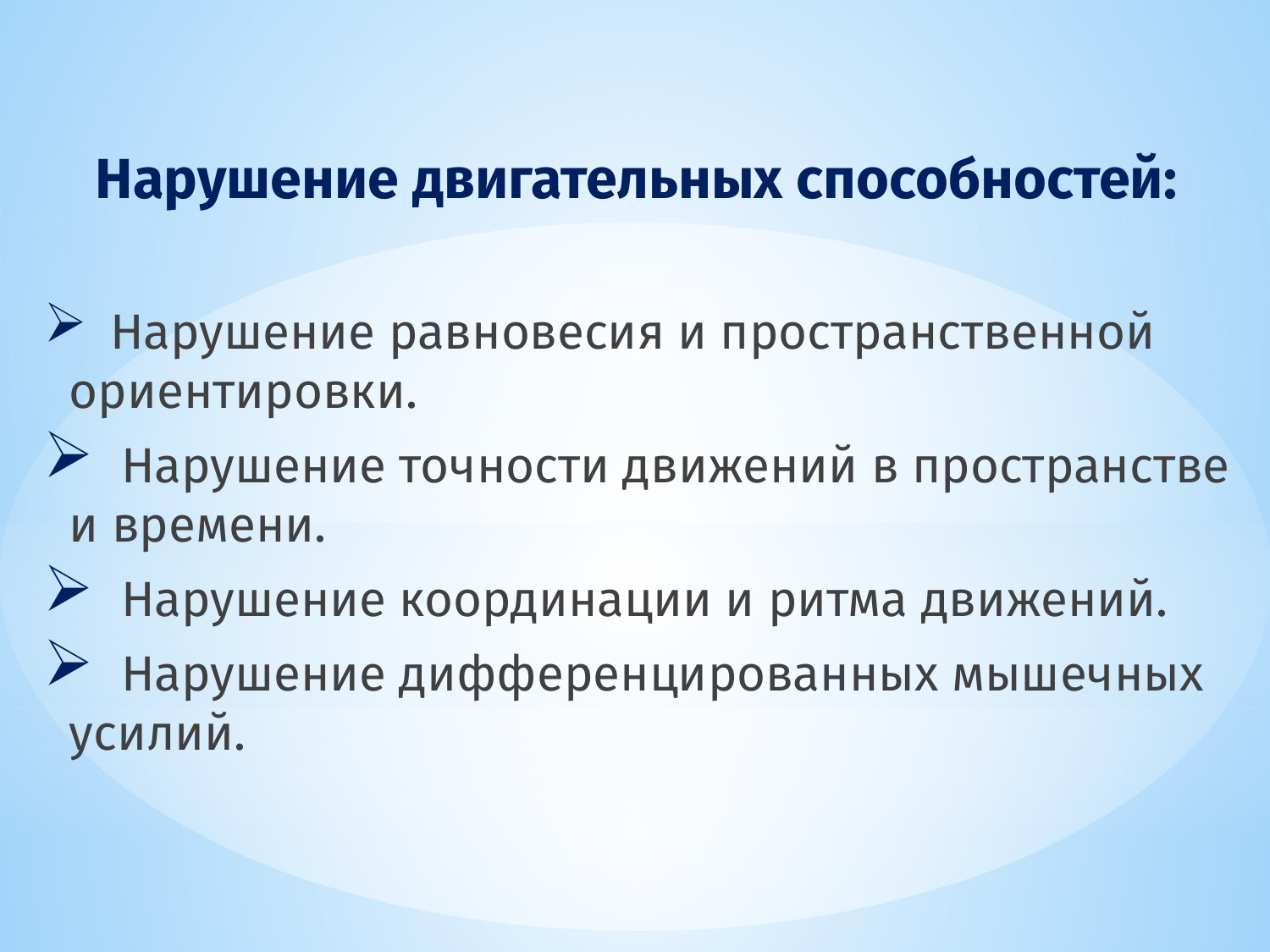

Нарушение двигательных способностей:

  Нарушение равновесия и пространственной ориентировки.
  Нарушение точности движений в пространстве и времени.
  Нарушение координации и ритма движений.
  Нарушение дифференцированных мышечных усилий.